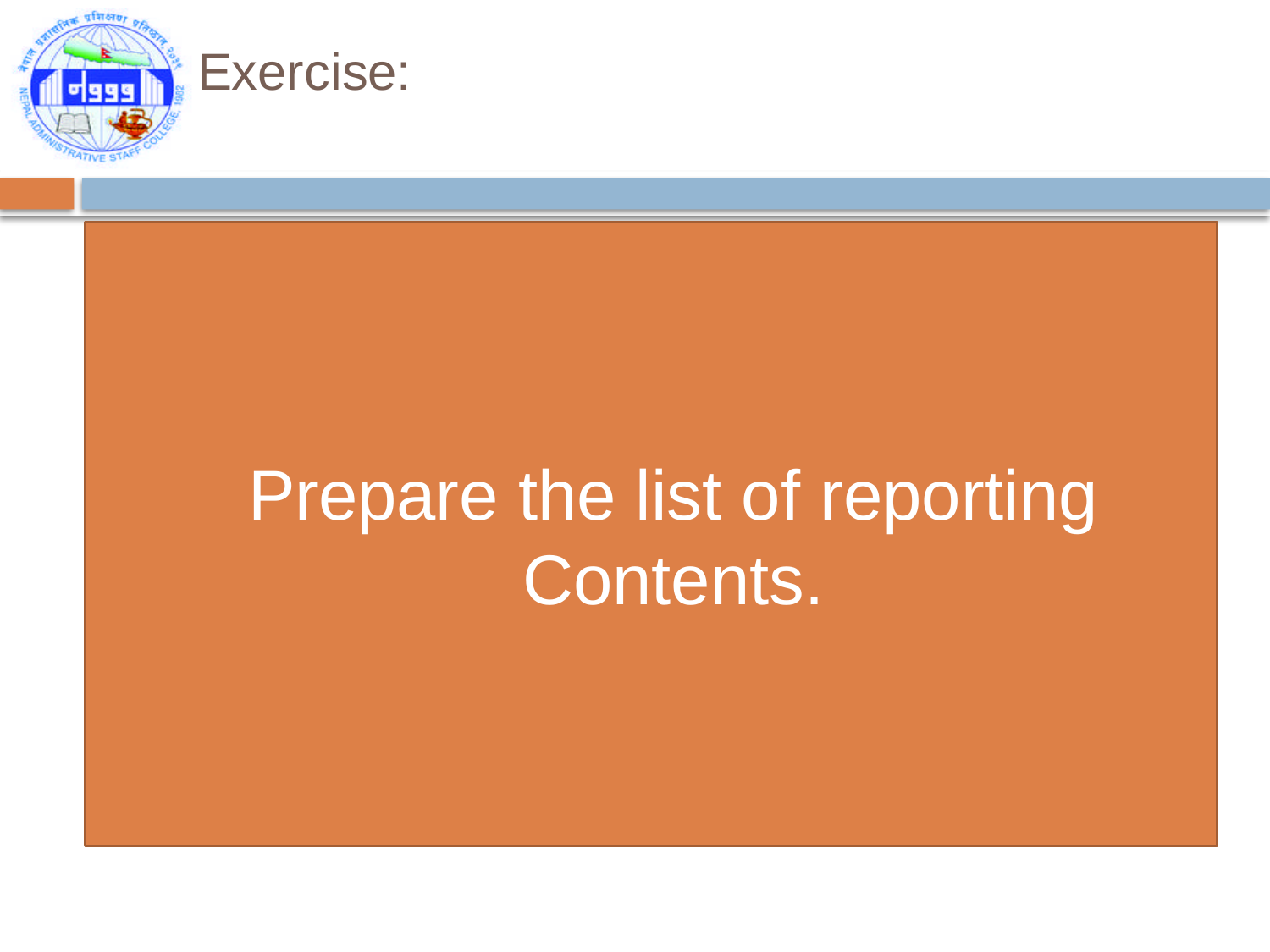

# Exercise:
Prepare the list of reporting Contents.